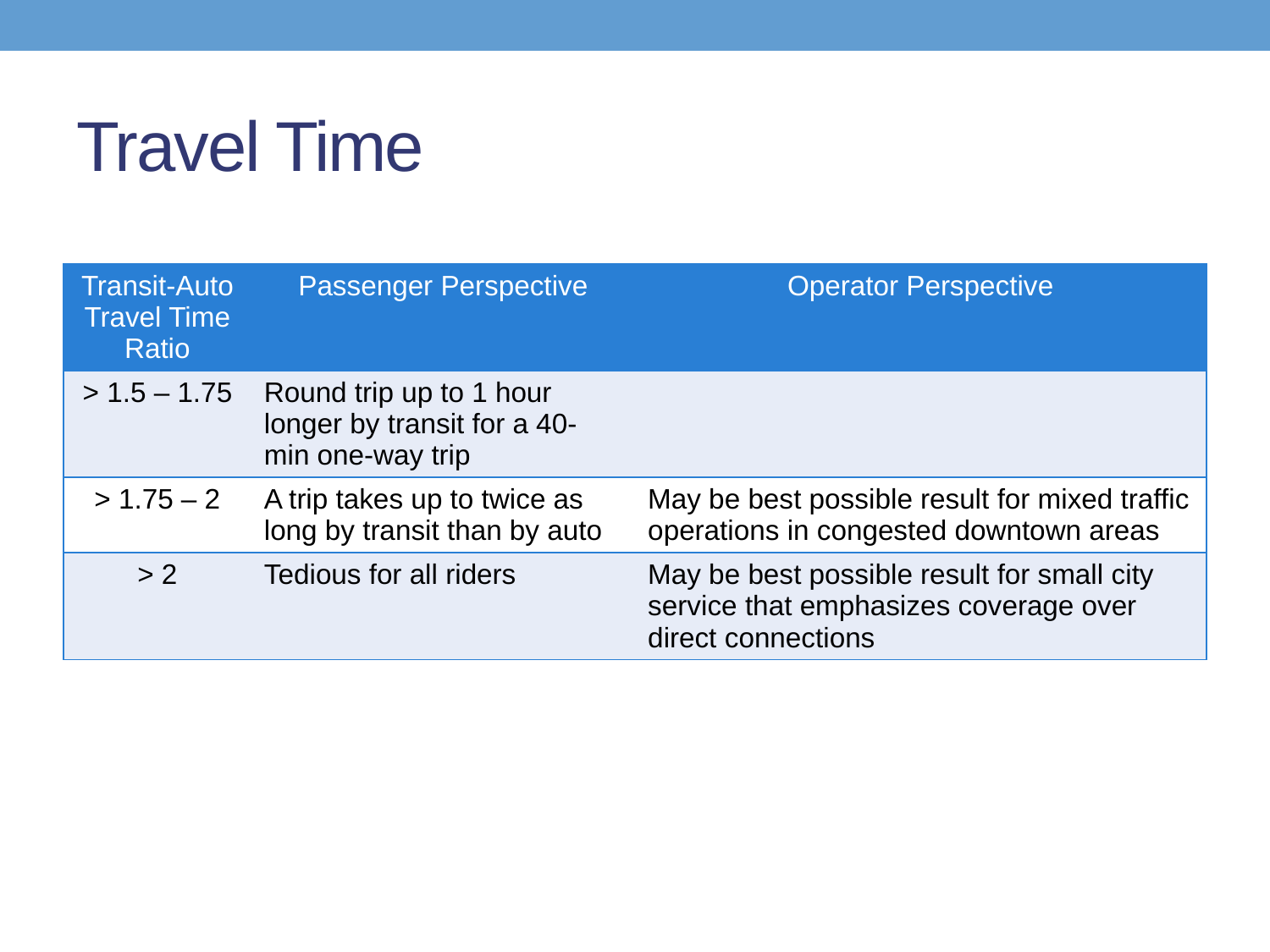

# Travel Time
| Transit-Auto Travel Time Ratio | Passenger Perspective | Operator Perspective |
| --- | --- | --- |
| > 1.5 – 1.75 | Round trip up to 1 hour longer by transit for a 40-min one-way trip |  |
| > 1.75 – 2 | A trip takes up to twice as long by transit than by auto | May be best possible result for mixed traffic operations in congested downtown areas |
| > 2 | Tedious for all riders | May be best possible result for small city service that emphasizes coverage over direct connections |